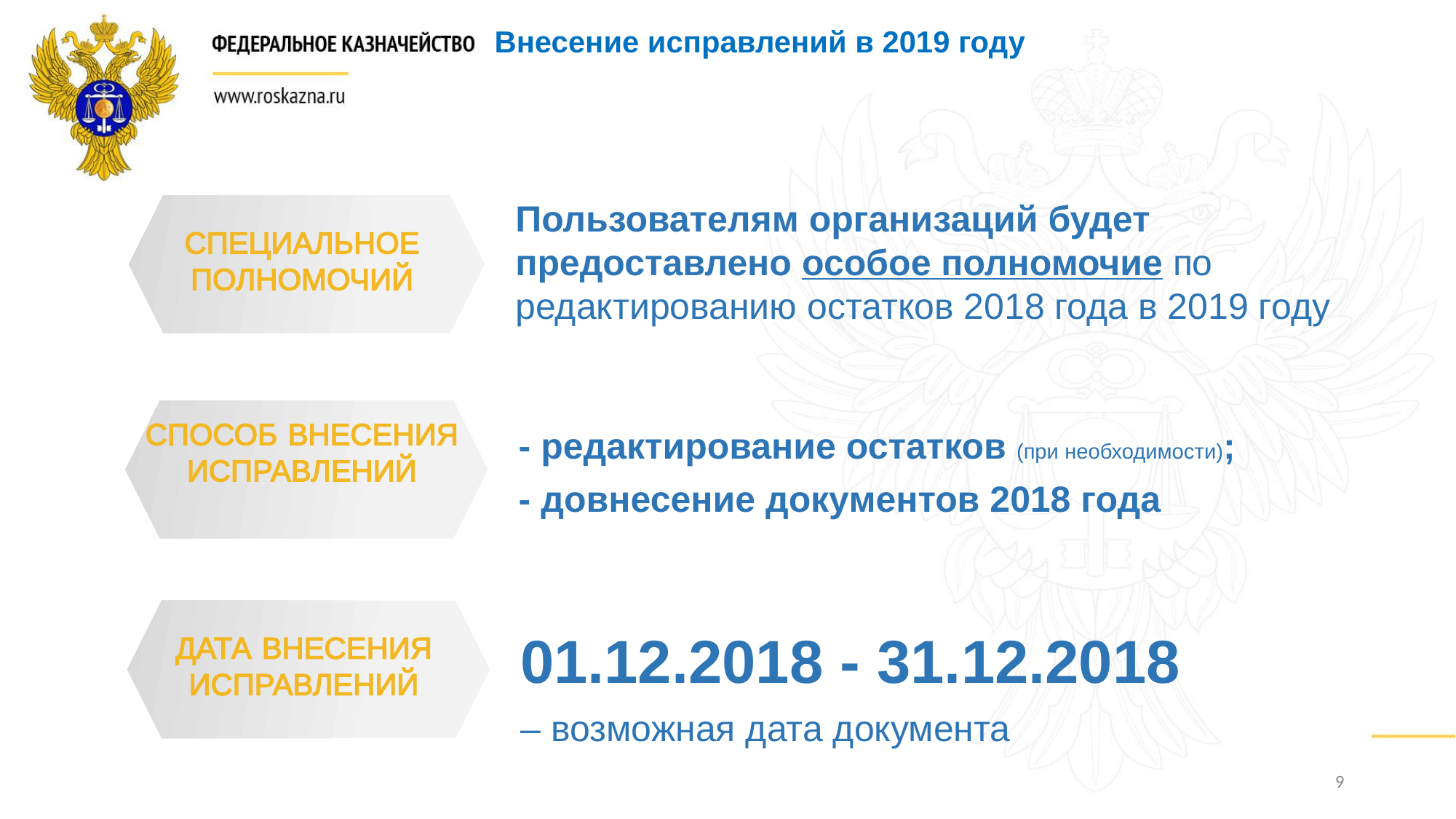

Внесение исправлений в 2019 году
Пользователям организаций будет предоставлено особое полномочие по редактированию остатков 2018 года в 2019 году

СПЕЦИАЛЬНОЕ ПОЛНОМОЧИЙ

СПОСОБ ВНЕСЕНИЯ ИСПРАВЛЕНИЙ
- редактирование остатков (при необходимости);
- довнесение документов 2018 года

ДАТА ВНЕСЕНИЯ ИСПРАВЛЕНИЙ
01.12.2018 - 31.12.2018
– возможная дата документа
9